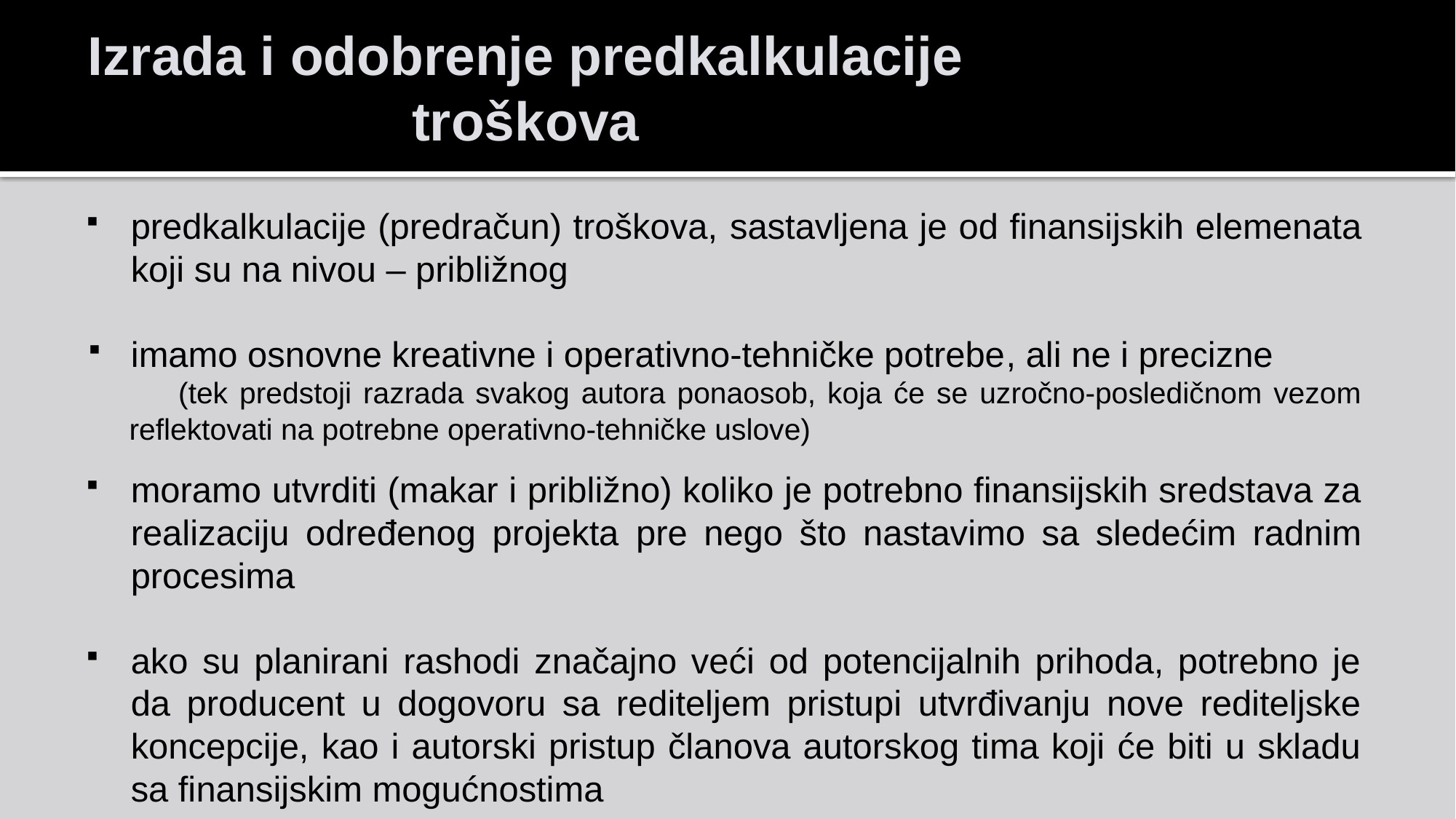

Izrada i odobrenje predkalkulacije troškova

predkalkulacije (predračun) troškova, sastavljena je od finansijskih elemenata koji su na nivou – približnog

imamo osnovne kreativne i operativno-tehničke potrebe, ali ne i precizne
         (tek predstoji razrada svakog autora ponaosob, koja će se uzročno-posledičnom vezom reflektovati na potrebne operativno-tehničke uslove)

moramo utvrditi (makar i približno) koliko je potrebno finansijskih sredstava za realizaciju određenog projekta pre nego što nastavimo sa sledećim radnim procesima

ako su planirani rashodi značajno veći od potencijalnih prihoda, potrebno je da producent u dogovoru sa rediteljem pristupi utvrđivanju nove rediteljske koncepcije, kao i autorski pristup članova autorskog tima koji će biti u skladu sa finansijskim mogućnostima